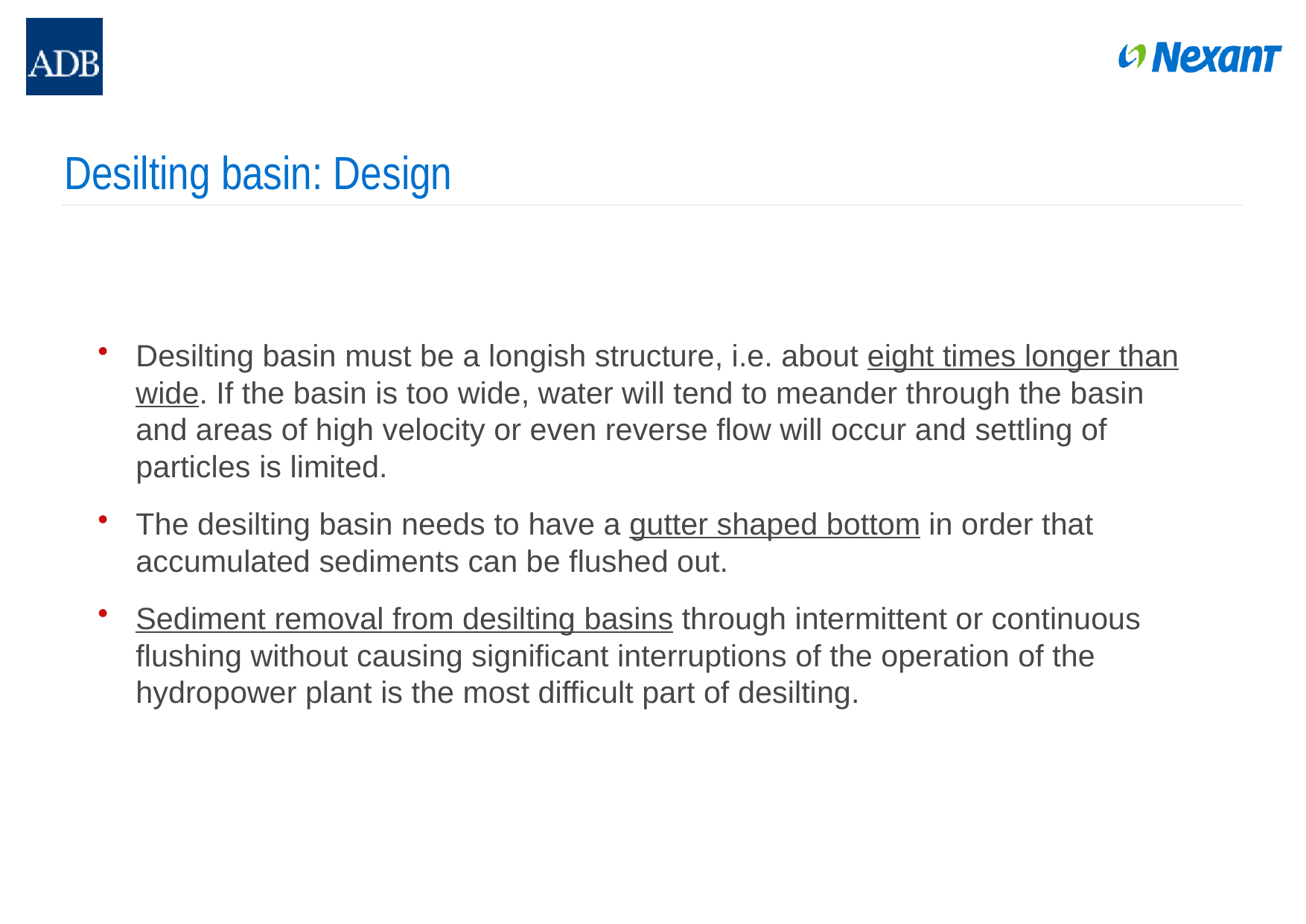

# Desilting basin: Design
Desilting basin must be a longish structure, i.e. about eight times longer than wide. If the basin is too wide, water will tend to meander through the basin and areas of high velocity or even reverse flow will occur and settling of particles is limited.
The desilting basin needs to have a gutter shaped bottom in order that accumulated sediments can be flushed out.
Sediment removal from desilting basins through intermittent or continuous flushing without causing significant interruptions of the operation of the hydropower plant is the most difficult part of desilting.